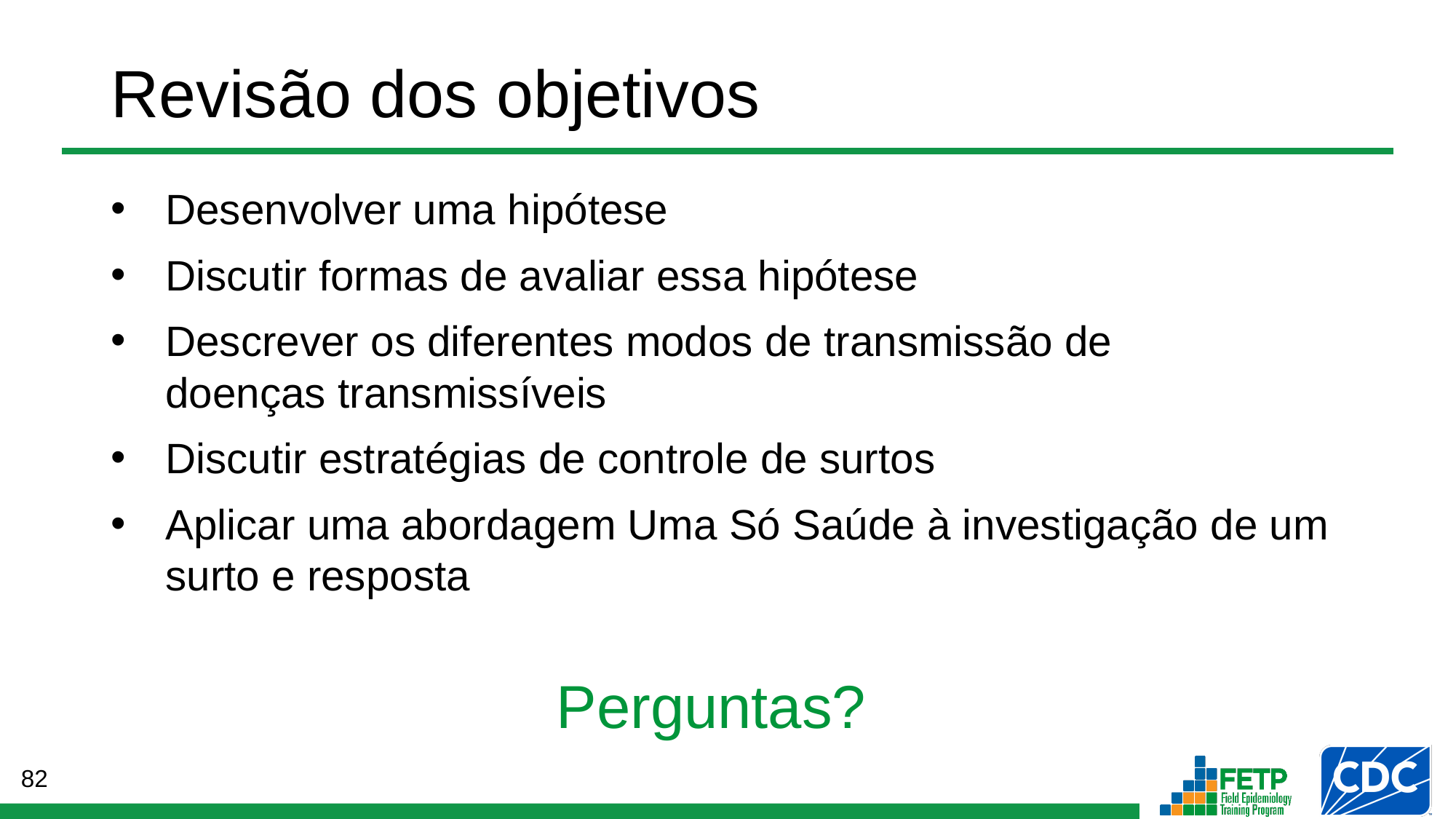

# Revisão dos objetivos
Desenvolver uma hipótese
Discutir formas de avaliar essa hipótese
Descrever os diferentes modos de transmissão de
doenças transmissíveis
Discutir estratégias de controle de surtos
Aplicar uma abordagem Uma Só Saúde à investigação de um surto e resposta
Perguntas?